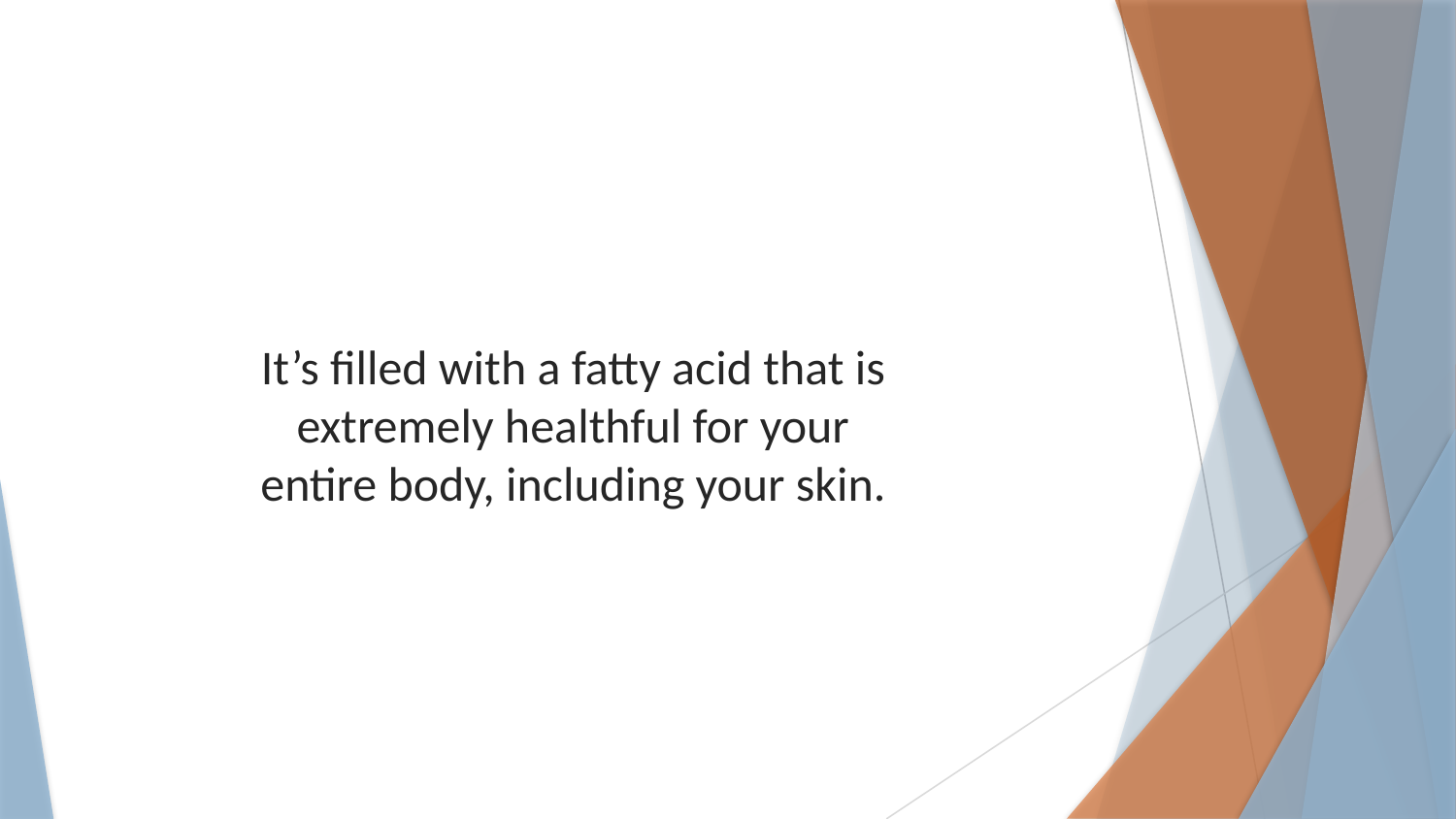

It’s filled with a fatty acid that is extremely healthful for your entire body, including your skin.